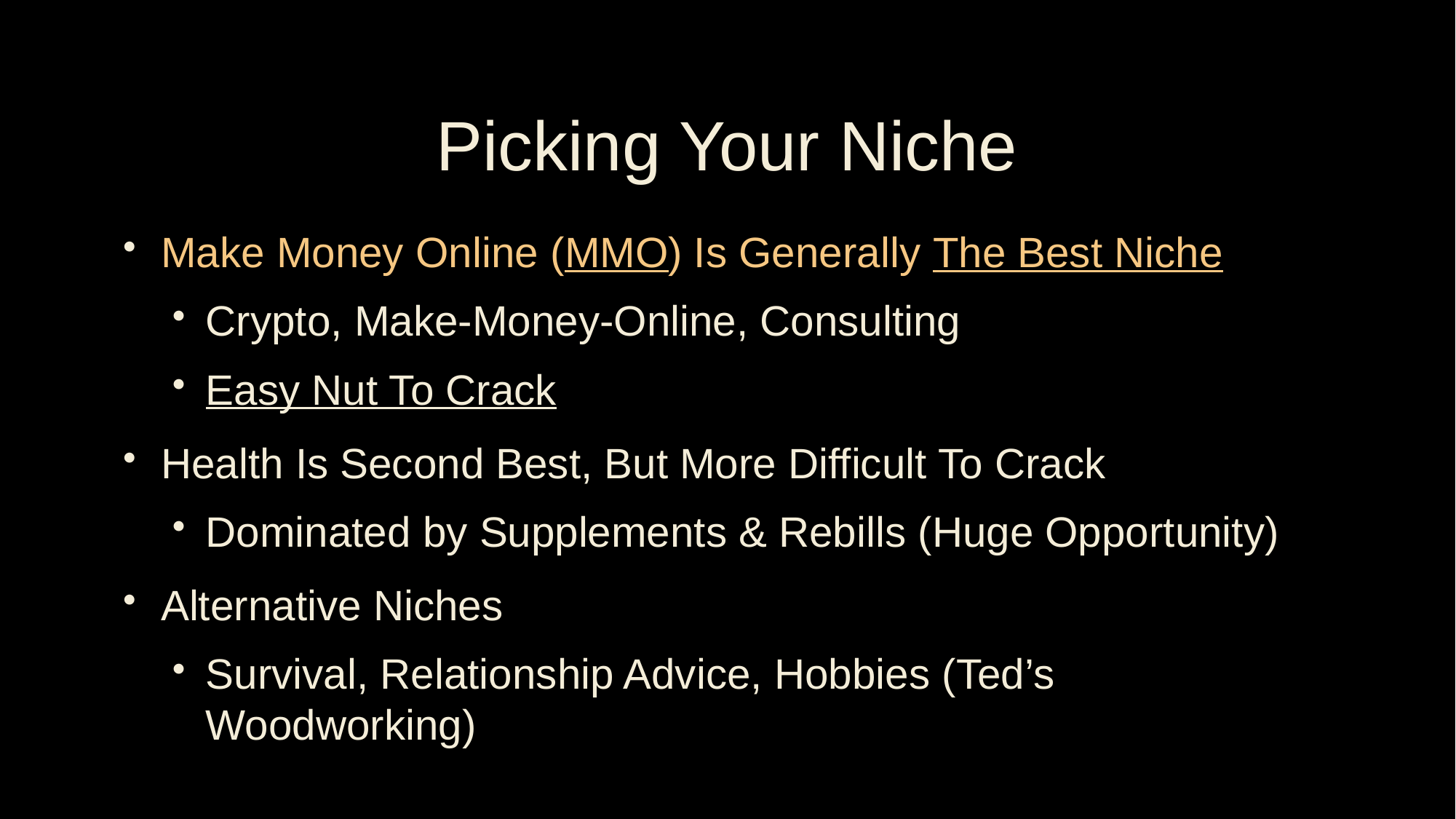

# Picking Your Niche
Make Money Online (MMO) Is Generally The Best Niche
Crypto, Make-Money-Online, Consulting
Easy Nut To Crack
Health Is Second Best, But More Difficult To Crack
Dominated by Supplements & Rebills (Huge Opportunity)
Alternative Niches
Survival, Relationship Advice, Hobbies (Ted’s Woodworking)